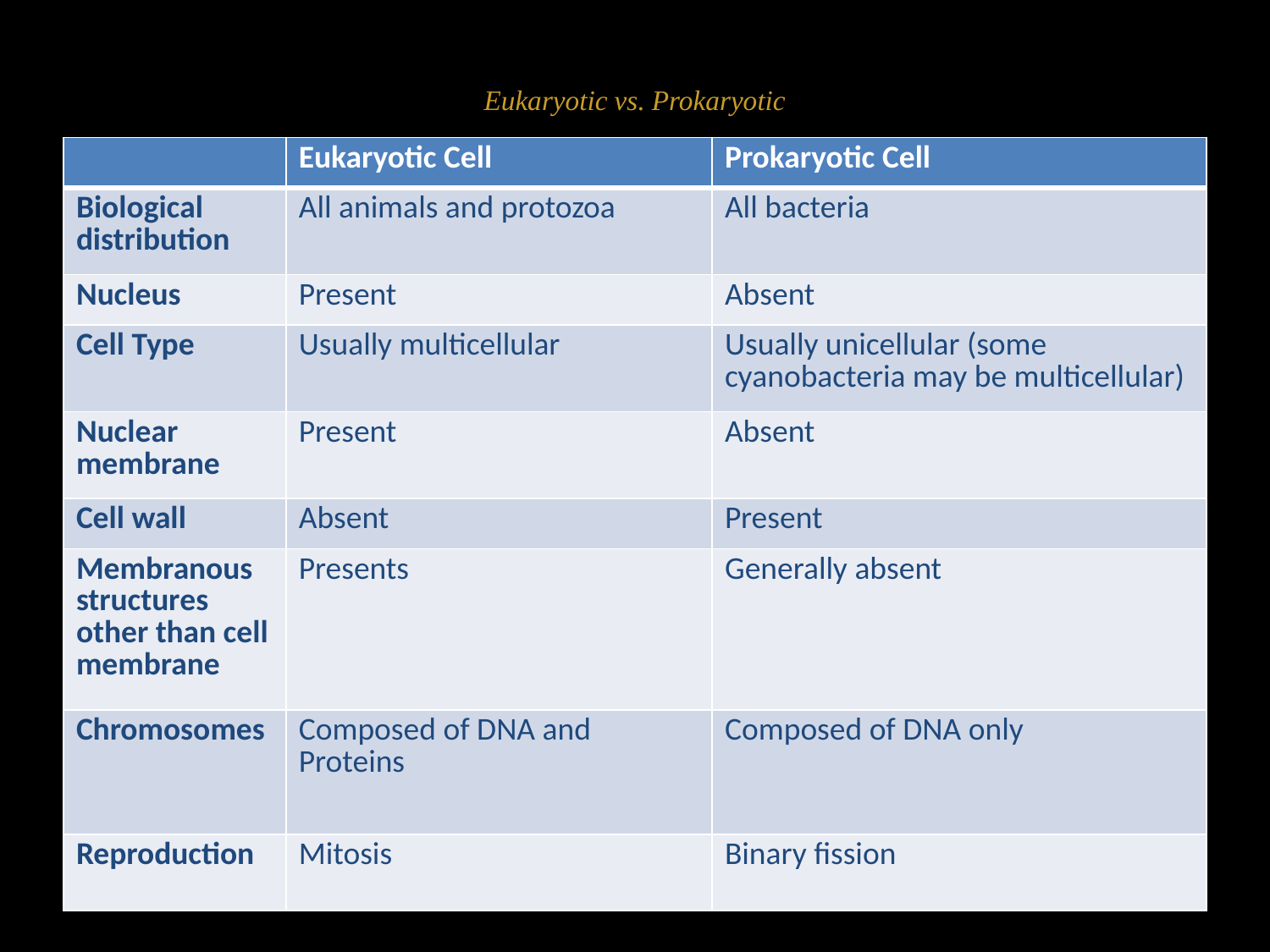

# Eukaryotic vs. Prokaryotic
|  | Eukaryotic Cell | Prokaryotic Cell |
| --- | --- | --- |
| Biological distribution | All animals and protozoa | All bacteria |
| Nucleus | Present | Absent |
| Cell Type | Usually multicellular | Usually unicellular (some cyanobacteria may be multicellular) |
| Nuclear membrane | Present | Absent |
| Cell wall | Absent | Present |
| Membranous structures other than cell membrane | Presents | Generally absent |
| Chromosomes | Composed of DNA and Proteins | Composed of DNA only |
| Reproduction | Mitosis | Binary fission |